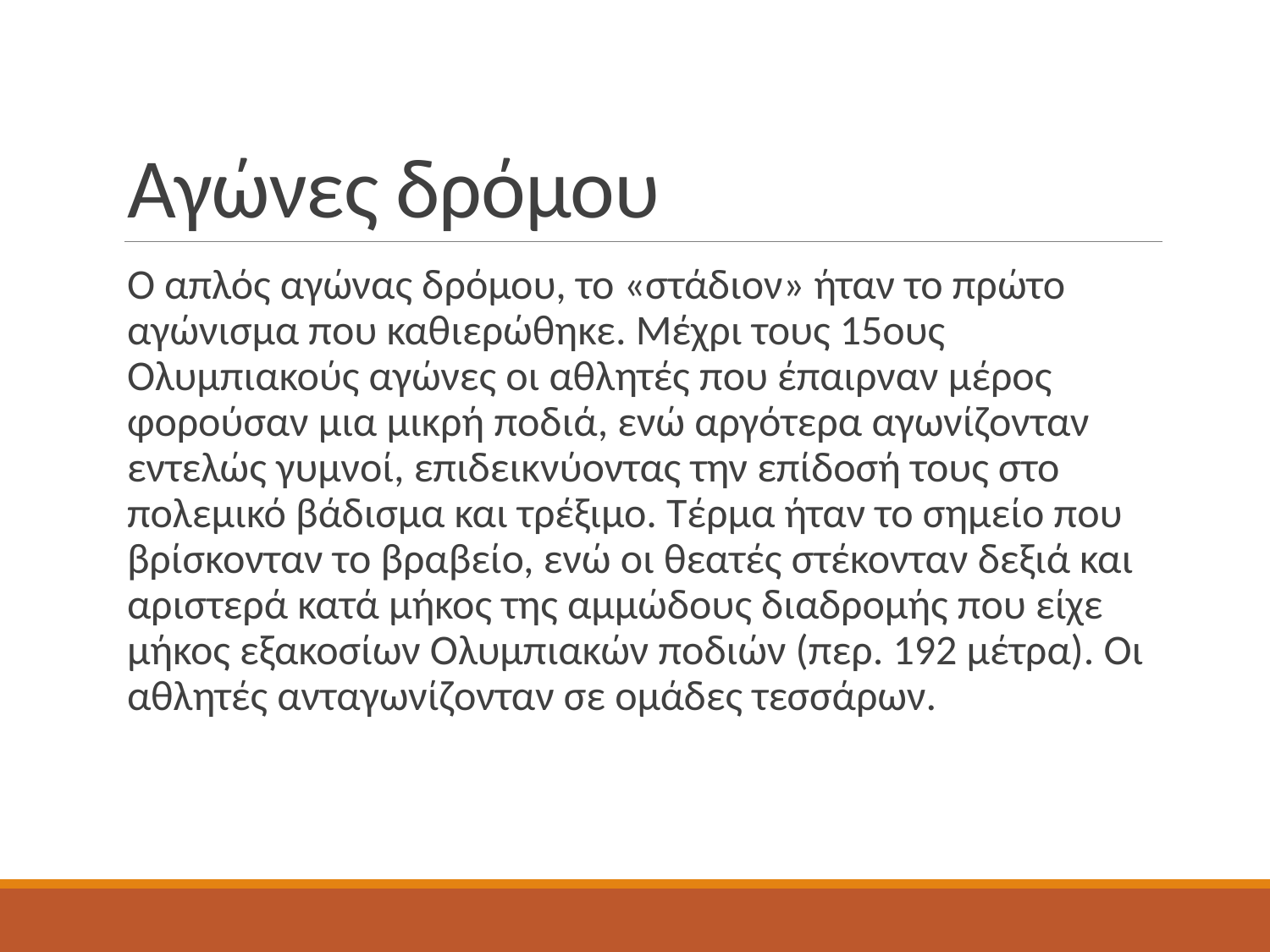

# Αγώνες δρόμου
Ο απλός αγώνας δρόμου, το «στάδιον» ήταν το πρώτο αγώνισμα που καθιερώθηκε. Μέχρι τους 15ους Ολυμπιακούς αγώνες οι αθλητές που έπαιρναν μέρος φορούσαν μια μικρή ποδιά, ενώ αργότερα αγωνίζονταν εντελώς γυμνοί, επιδεικνύοντας την επίδοσή τους στο πολεμικό βάδισμα και τρέξιμο. Τέρμα ήταν το σημείο που βρίσκονταν το βραβείο, ενώ οι θεατές στέκονταν δεξιά και αριστερά κατά μήκος της αμμώδους διαδρομής που είχε μήκος εξακοσίων Ολυμπιακών ποδιών (περ. 192 μέτρα). Οι αθλητές ανταγωνίζονταν σε ομάδες τεσσάρων.